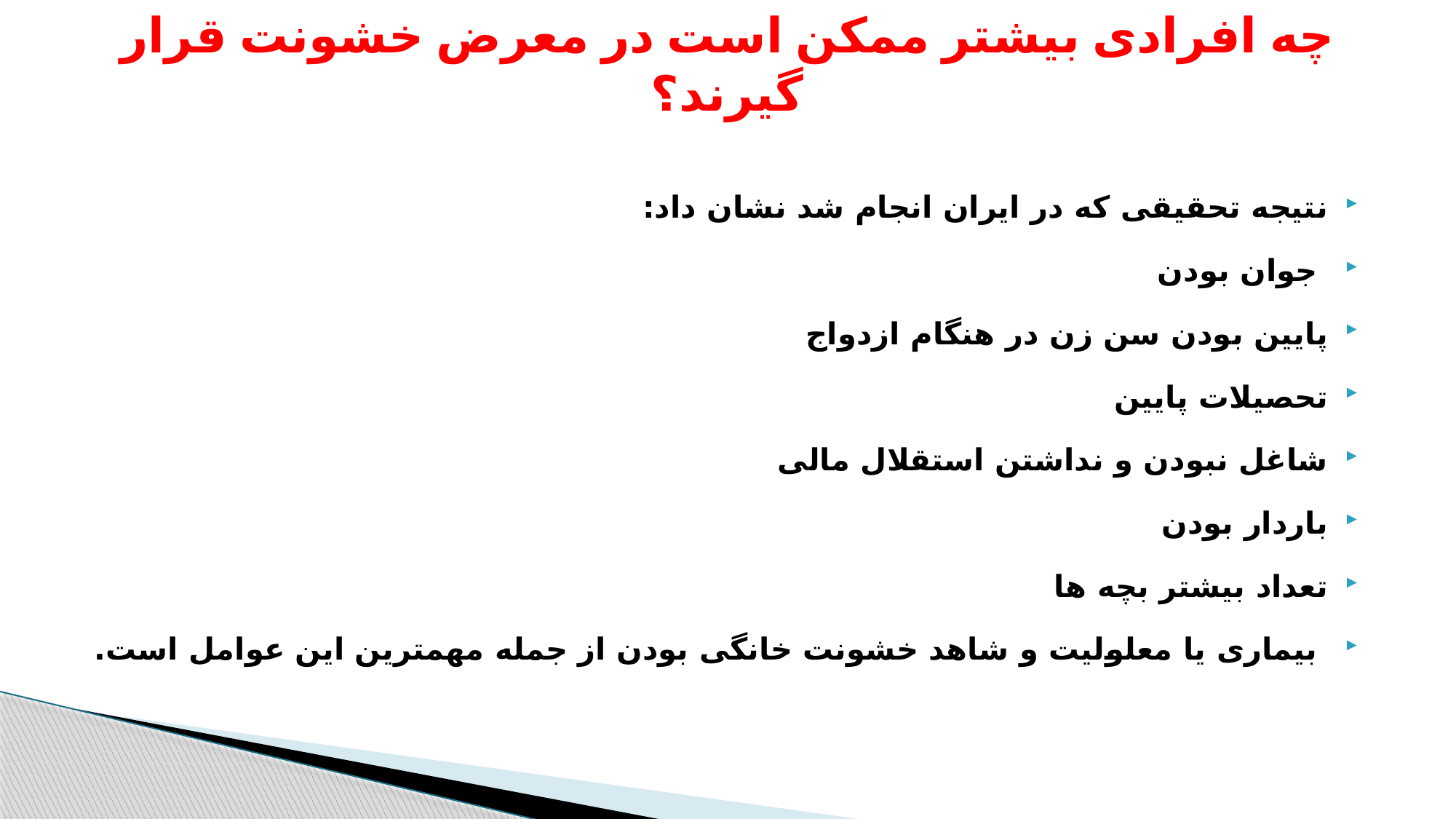

# چه افرادی بیشتر ممکن است در معرض خشونت قرار گیرند؟
نتیجه تحقیقی که در ایران انجام شد نشان داد:
 جوان بودن
پایین بودن سن زن در هنگام ازدواج
تحصیلات پایین
شاغل نبودن و نداشتن استقلال مالی
باردار بودن
تعداد بیشتر بچه ها
 بیماری یا معلولیت و شاهد خشونت خانگی بودن از جمله مهمترین این عوامل است.